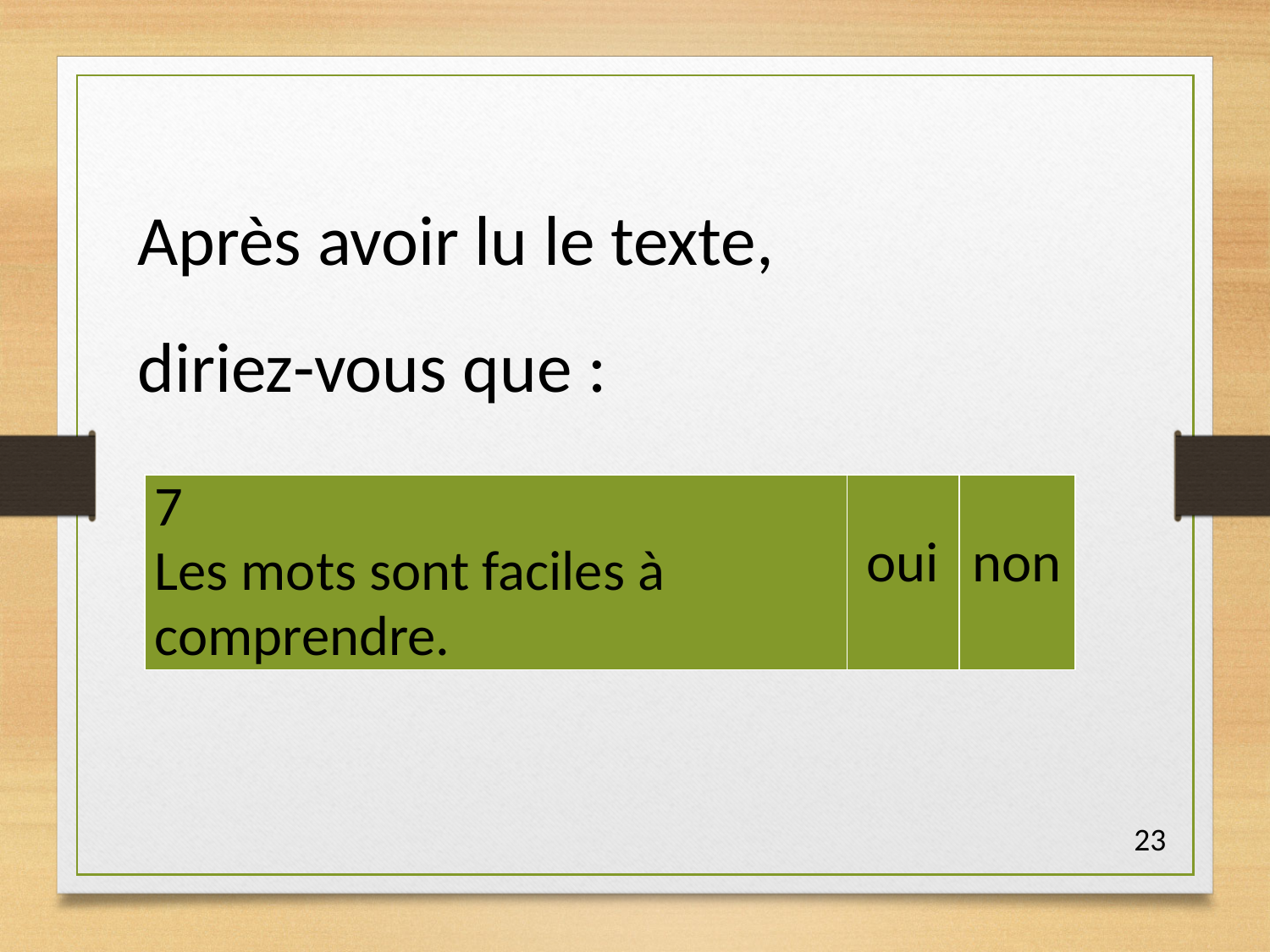

Après avoir lu le texte,
diriez-vous que :
| 7 Les mots sont faciles à comprendre. | oui | non |
| --- | --- | --- |
23